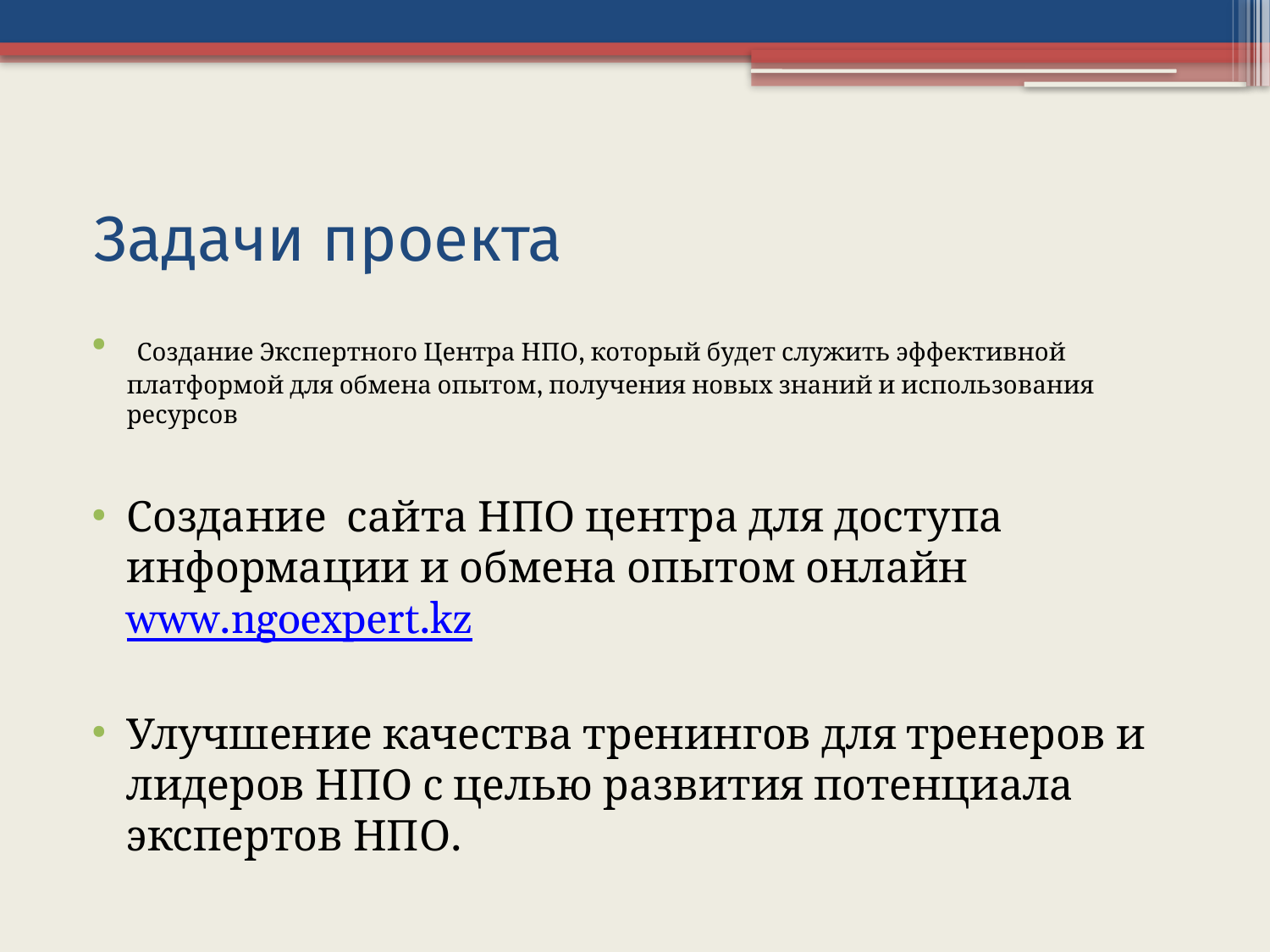

# Задачи проекта
 Создание Экспертного Центра НПО, который будет служить эффективной платформой для обмена опытом, получения новых знаний и использования ресурсов

Создание  сайта НПО центра для доступа информации и обмена опытом онлайн   www.ngoexpert.kz

Улучшение качества тренингов для тренеров и лидеров НПО с целью развития потенциала экспертов НПО.